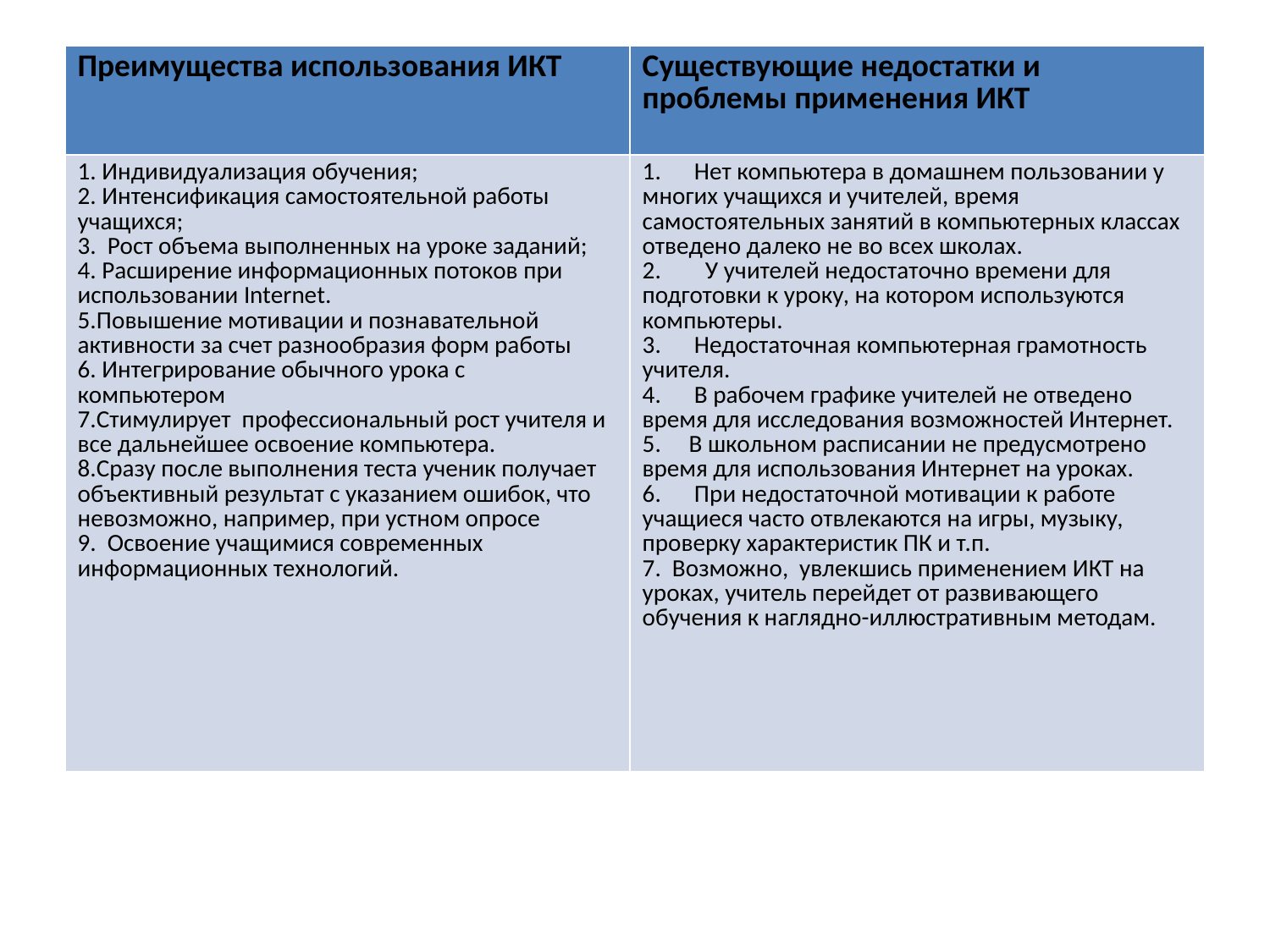

| Преимущества использования ИКТ | Существующие недостатки и проблемы применения ИКТ |
| --- | --- |
| 1. Индивидуализация обучения; 2. Интенсификация самостоятельной работы учащихся; 3.  Рост объема выполненных на уроке заданий; 4. Расширение информационных потоков при использовании Internet. 5.Повышение мотивации и познавательной активности за счет разнообразия форм работы 6. Интегрирование обычного урока с компьютером 7.Стимулирует профессиональный рост учителя и все дальнейшее освоение компьютера. 8.Сразу после выполнения теста ученик получает объективный результат с указанием ошибок, что невозможно, например, при устном опросе 9.  Освоение учащимися современных информационных технологий. | 1.      Нет компьютера в домашнем пользовании у многих учащихся и учителей, время самостоятельных занятий в компьютерных классах отведено далеко не во всех школах. 2.        У учителей недостаточно времени для подготовки к уроку, на котором используются компьютеры. 3.      Недостаточная компьютерная грамотность учителя. 4.      В рабочем графике учителей не отведено время для исследования возможностей Интернет. 5.     В школьном расписании не предусмотрено время для использования Интернет на уроках. 6.      При недостаточной мотивации к работе учащиеся часто отвлекаются на игры, музыку, проверку характеристик ПК и т.п. 7.  Возможно, увлекшись применением ИКТ на уроках, учитель перейдет от развивающего обучения к наглядно-иллюстративным методам. |